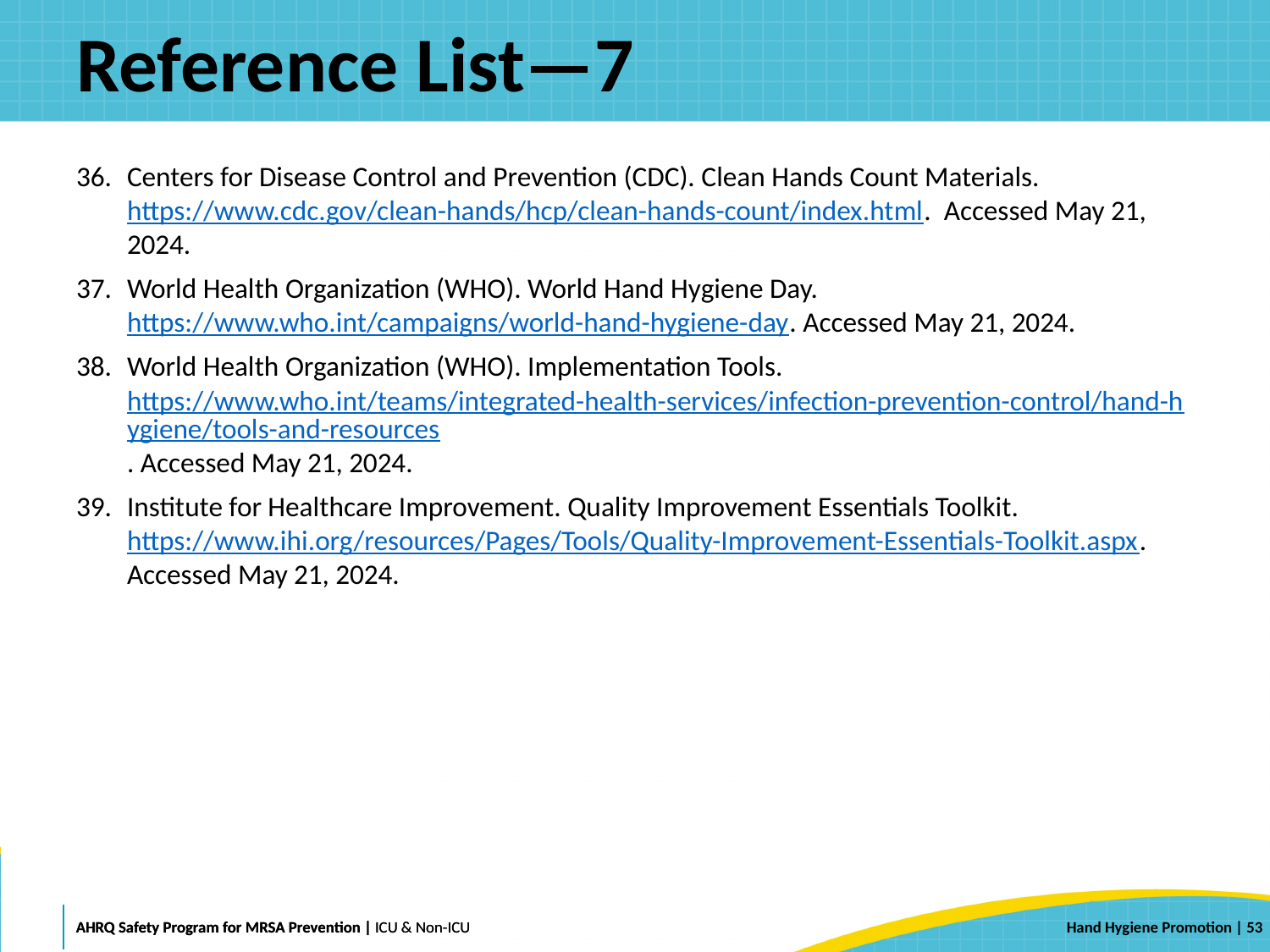

# Reference List—7
Centers for Disease Control and Prevention (CDC). Clean Hands Count Materials. https://www.cdc.gov/clean-hands/hcp/clean-hands-count/index.html.  Accessed May 21, 2024.
World Health Organization (WHO). World Hand Hygiene Day. https://www.who.int/campaigns/world-hand-hygiene-day. Accessed May 21, 2024.
World Health Organization (WHO). Implementation Tools. https://www.who.int/teams/integrated-health-services/infection-prevention-control/hand-hygiene/tools-and-resources. Accessed May 21, 2024.
Institute for Healthcare Improvement. Quality Improvement Essentials Toolkit. https://www.ihi.org/resources/Pages/Tools/Quality-Improvement-Essentials-Toolkit.aspx. Accessed May 21, 2024.

 | 53